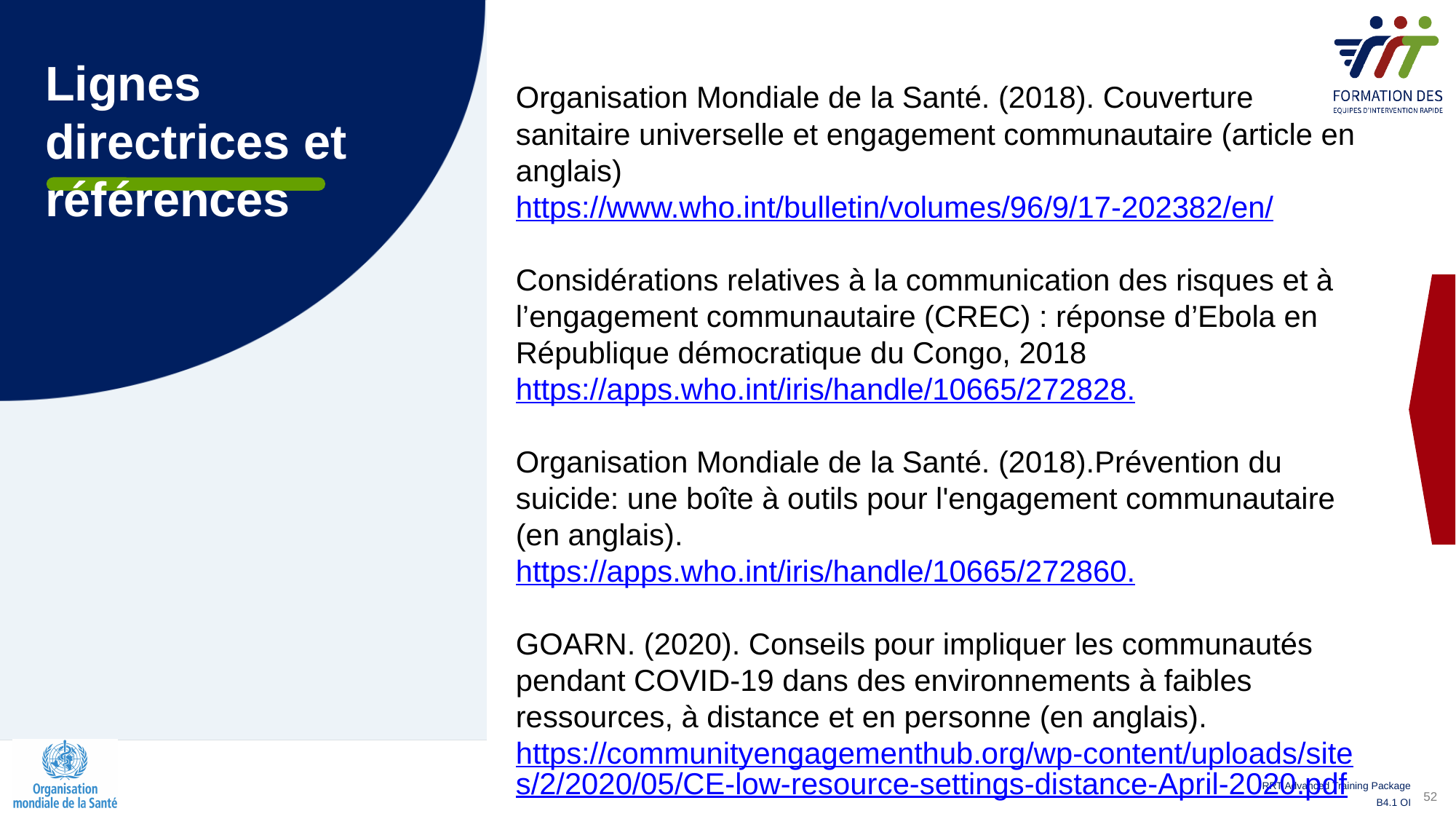

Organisation Mondiale de la Santé. (2018). Couverture sanitaire universelle et engagement communautaire (article en anglais)
https://www.who.int/bulletin/volumes/96/9/17-202382/en/

Considérations relatives à la communication des risques et à l’engagement communautaire (‎CREC)‎ : réponse d’Ebola en République démocratique du Congo, 2018
https://apps.who.int/iris/handle/10665/272828.

Organisation Mondiale de la Santé. (‎2018)‎.Prévention du suicide: une boîte à outils pour l'engagement communautaire (en anglais).
https://apps.who.int/iris/handle/10665/272860.

GOARN. (2020). Conseils pour impliquer les communautés pendant COVID-19 dans des environnements à faibles ressources, à distance et en personne (en anglais).
https://communityengagementhub.org/wp-content/uploads/sites/2/2020/05/CE-low-resource-settings-distance-April-2020.pdf
Lignes directrices et références